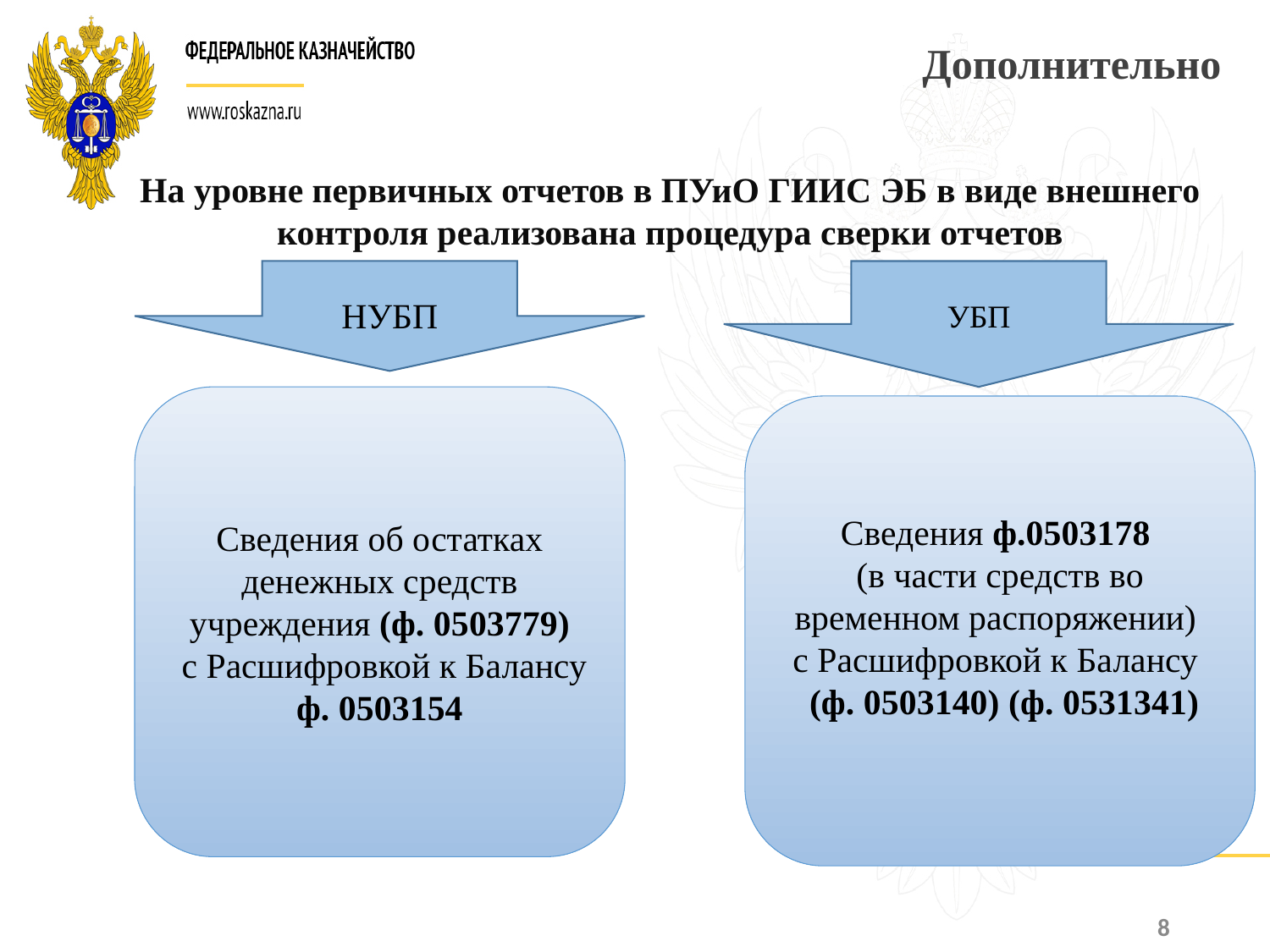

Дополнительно

На уровне первичных отчетов в ПУиО ГИИС ЭБ в виде внешнего контроля реализована процедура сверки отчетов

НУБП
УБП
Сведения об остатках денежных средств учреждения (ф. 0503779)
 с Расшифровкой к Балансу ф. 0503154

Сведения ф.0503178
(в части средств во временном распоряжении)
с Расшифровкой к Балансу
 (ф. 0503140) (ф. 0531341)
8